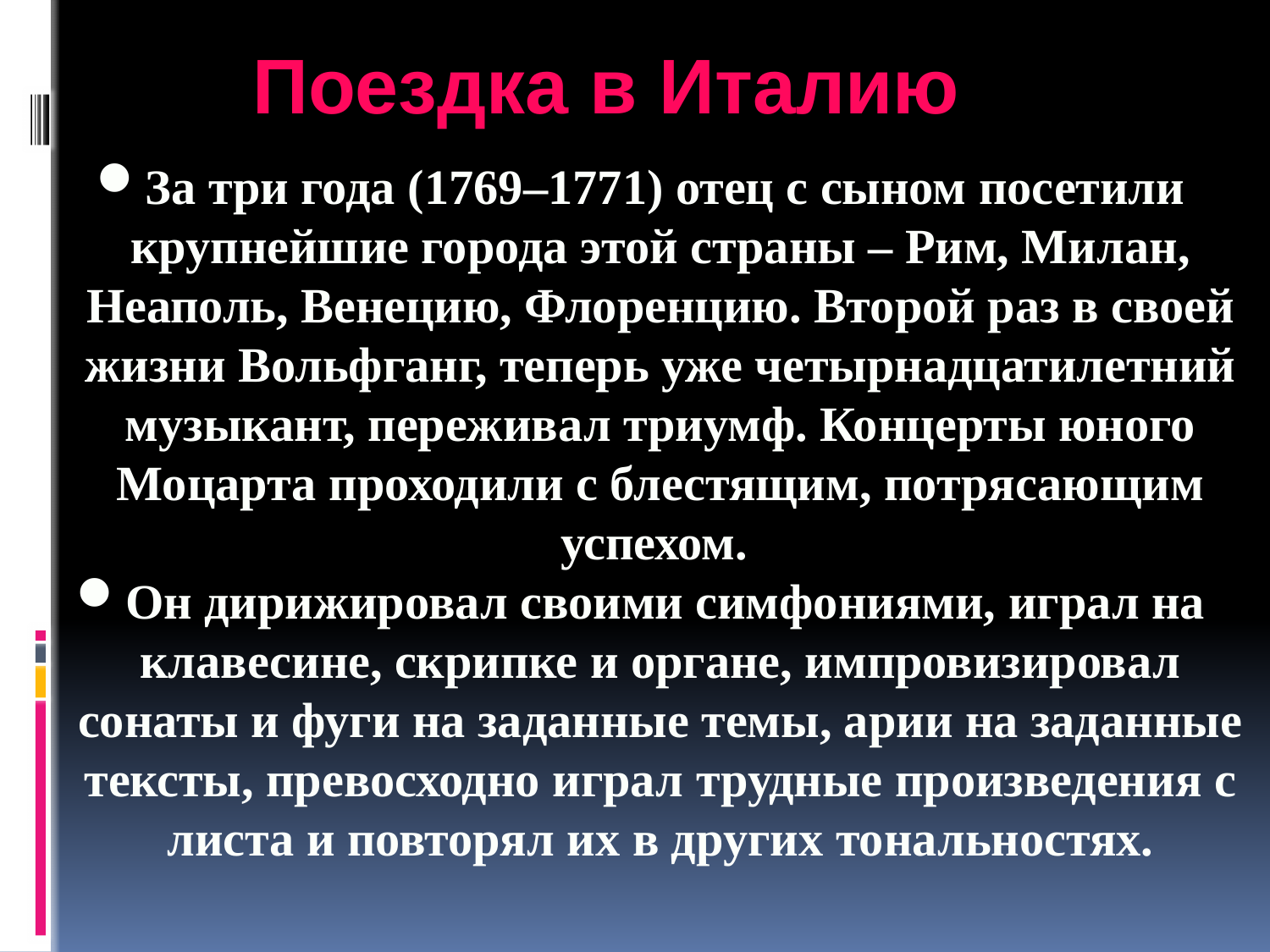

Поездка в Италию
За три года (1769–1771) отец с сыном посетили крупнейшие города этой страны – Рим, Милан, Неаполь, Венецию, Флоренцию. Второй раз в своей жизни Вольфганг, теперь уже четырнадцатилетний музыкант, переживал триумф. Концерты юного Моцарта проходили с блестящим, потрясающим успехом.
Он дирижировал своими симфониями, играл на клавесине, скрипке и органе, импровизировал сонаты и фуги на заданные темы, арии на заданные тексты, превосходно играл трудные произведения с листа и повторял их в других тональностях.